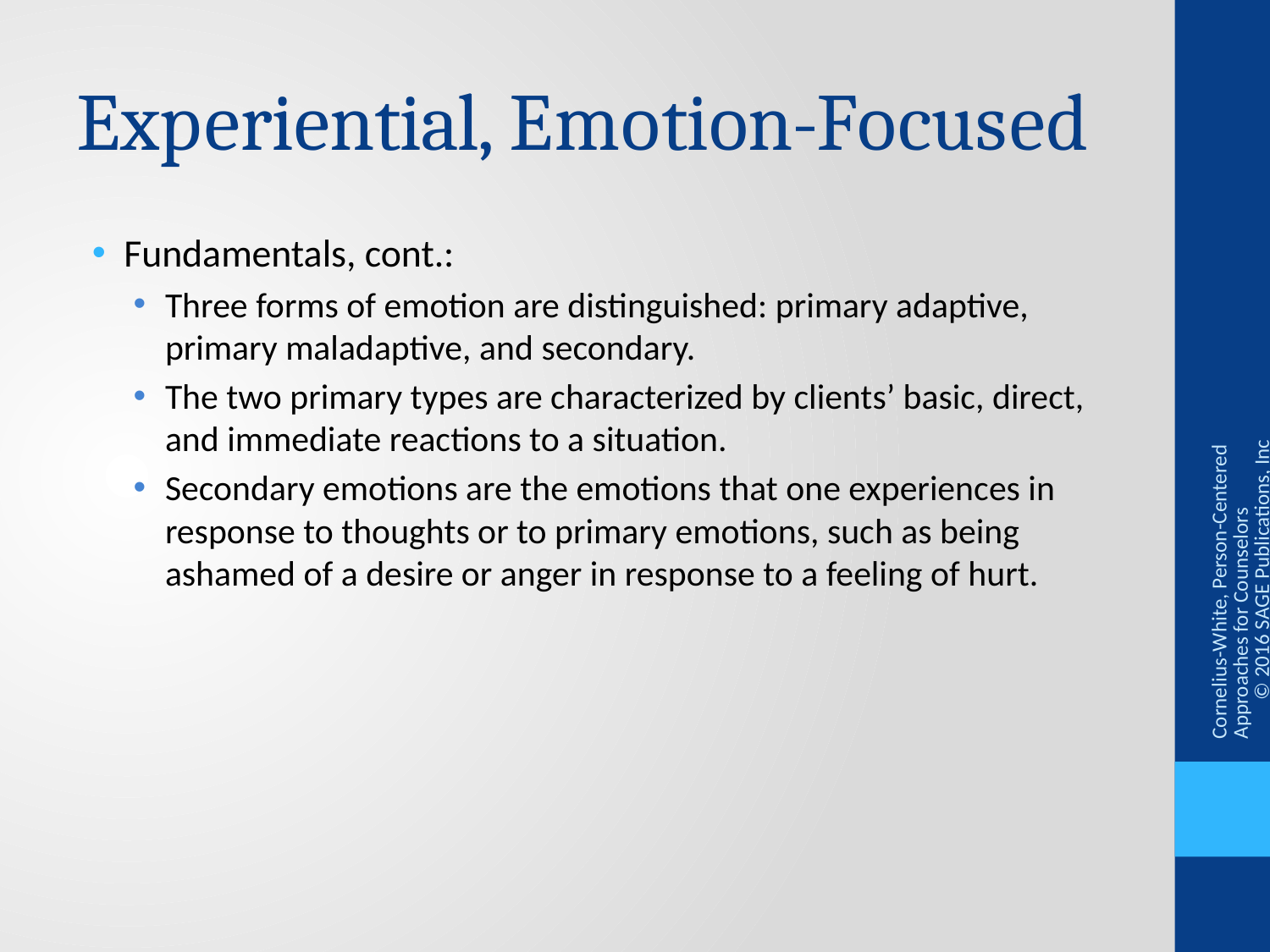

# Experiential, Emotion-Focused
Fundamentals, cont.:
Three forms of emotion are distinguished: primary adaptive, primary maladaptive, and secondary.
The two primary types are characterized by clients’ basic, direct, and immediate reactions to a situation.
Secondary emotions are the emotions that one experiences in response to thoughts or to primary emotions, such as being ashamed of a desire or anger in response to a feeling of hurt.
Cornelius-White, Person-Centered Approaches for Counselors                      © 2016 SAGE Publications, Inc.